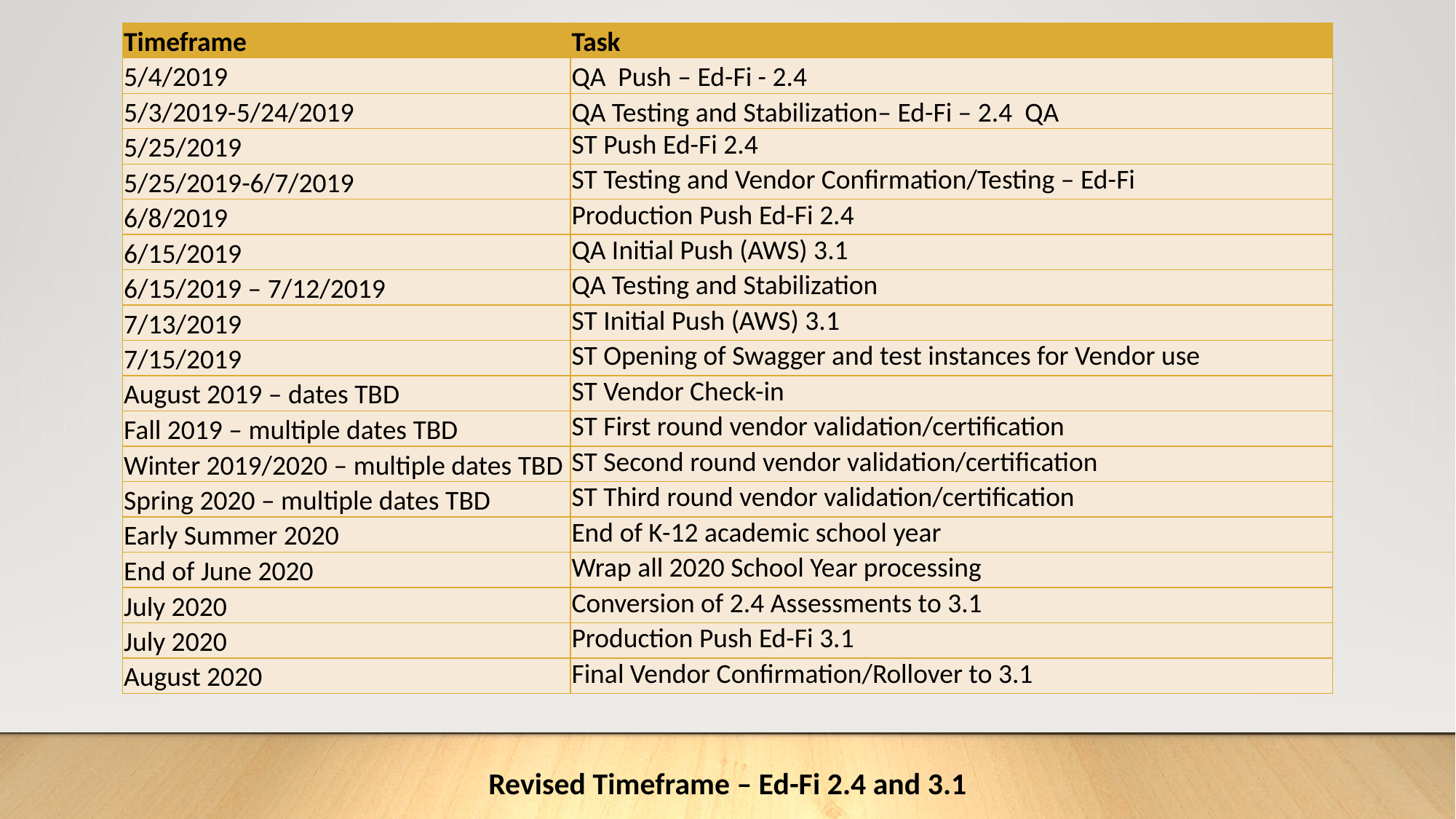

| Timeframe | Task |
| --- | --- |
| 5/4/2019 | QA Push – Ed-Fi - 2.4 |
| 5/3/2019-5/24/2019 | QA Testing and Stabilization– Ed-Fi – 2.4 QA |
| 5/25/2019 | ST Push Ed-Fi 2.4 |
| 5/25/2019-6/7/2019 | ST Testing and Vendor Confirmation/Testing – Ed-Fi |
| 6/8/2019 | Production Push Ed-Fi 2.4 |
| 6/15/2019 | QA Initial Push (AWS) 3.1 |
| 6/15/2019 – 7/12/2019 | QA Testing and Stabilization |
| 7/13/2019 | ST Initial Push (AWS) 3.1 |
| 7/15/2019 | ST Opening of Swagger and test instances for Vendor use |
| August 2019 – dates TBD | ST Vendor Check-in |
| Fall 2019 – multiple dates TBD | ST First round vendor validation/certification |
| Winter 2019/2020 – multiple dates TBD | ST Second round vendor validation/certification |
| Spring 2020 – multiple dates TBD | ST Third round vendor validation/certification |
| Early Summer 2020 | End of K-12 academic school year |
| End of June 2020 | Wrap all 2020 School Year processing |
| July 2020 | Conversion of 2.4 Assessments to 3.1 |
| July 2020 | Production Push Ed-Fi 3.1 |
| August 2020 | Final Vendor Confirmation/Rollover to 3.1 |
Revised Timeframe – Ed-Fi 2.4 and 3.1